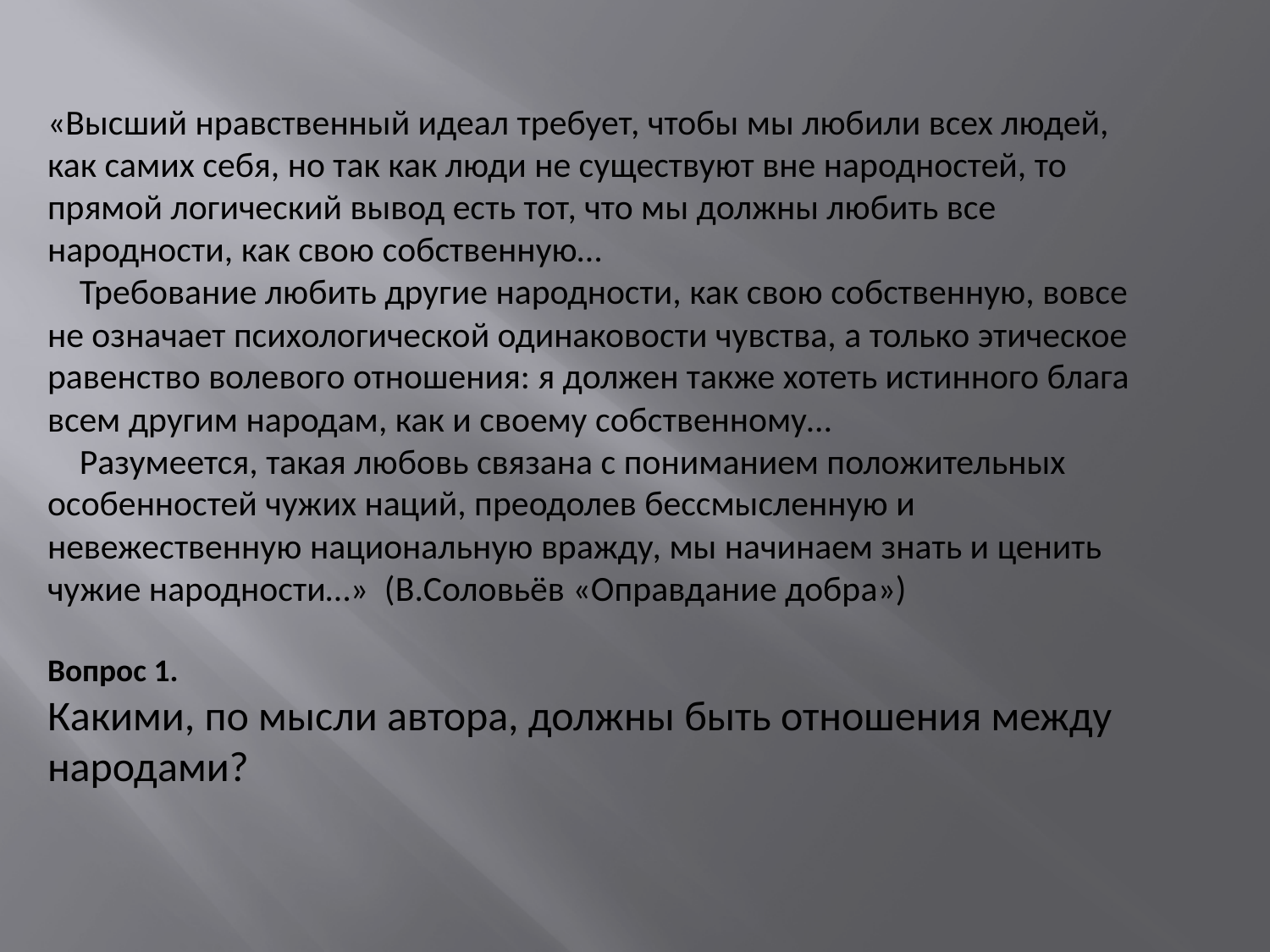

«Высший нравственный идеал требует, чтобы мы любили всех людей, как самих себя, но так как люди не существуют вне народностей, то прямой логический вывод есть тот, что мы должны любить все народности, как свою собственную…
    Требование любить другие народности, как свою собственную, вовсе не означает психологической одинаковости чувства, а только этическое равенство волевого отношения: я должен также хотеть истинного блага всем другим народам, как и своему собственному…
    Разумеется, такая любовь связана с пониманием положительных особенностей чужих наций, преодолев бессмысленную и невежественную национальную вражду, мы начинаем знать и ценить чужие народности…»  (В.Соловьёв «Оправдание добра»)

Вопрос 1.
Какими, по мысли автора, должны быть отношения между народами?